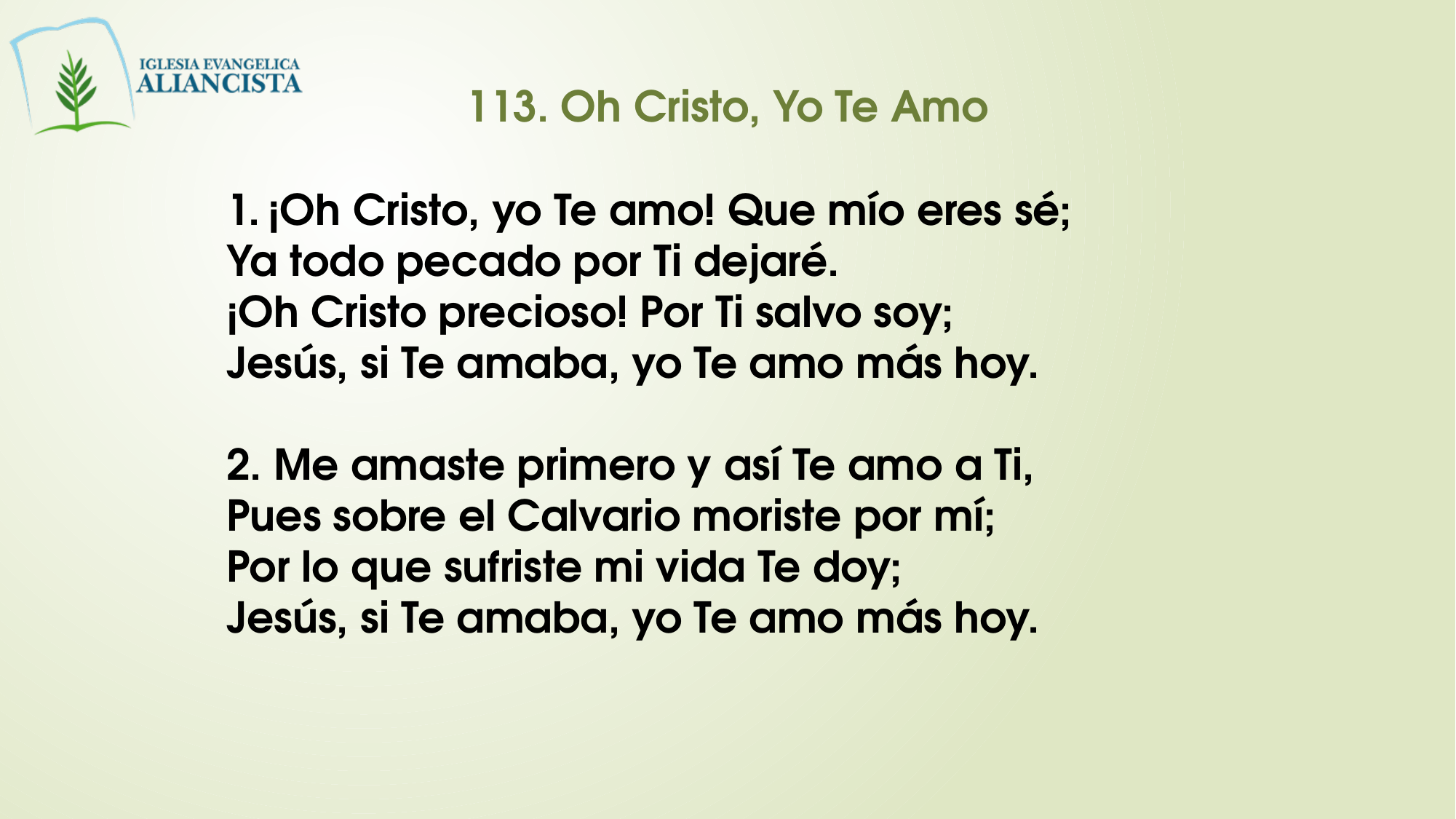

113. Oh Cristo, Yo Te Amo
1. ¡Oh Cristo, yo Te amo! Que mío eres sé;
Ya todo pecado por Ti dejaré.
¡Oh Cristo precioso! Por Ti salvo soy;
Jesús, si Te amaba, yo Te amo más hoy.

2. Me amaste primero y así Te amo a Ti,
Pues sobre el Calvario moriste por mí;
Por lo que sufriste mi vida Te doy;
Jesús, si Te amaba, yo Te amo más hoy.